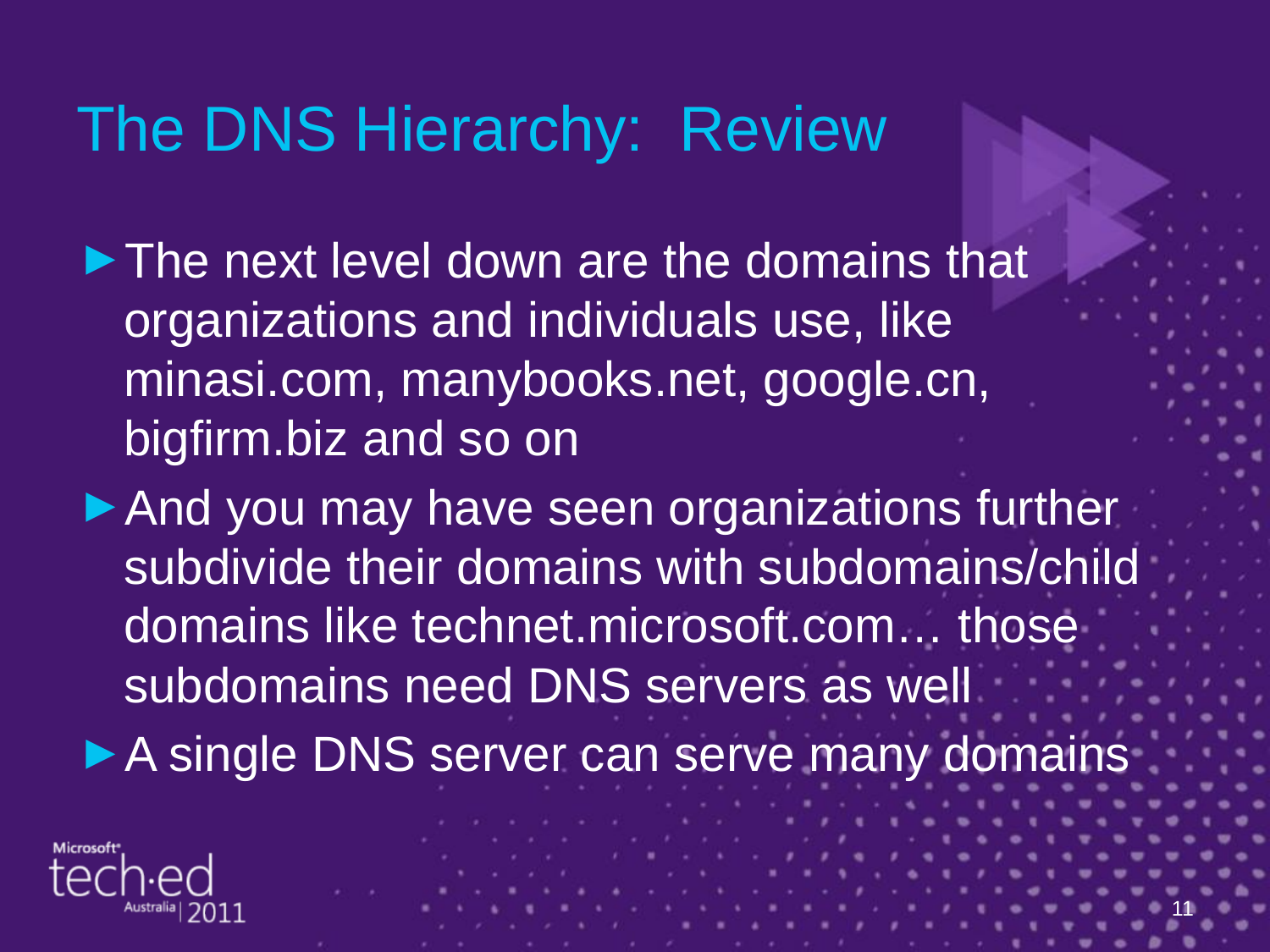

# The DNS Hierarchy:  Review
The next level down are the domains that organizations and individuals use, like minasi.com, manybooks.net, google.cn, bigfirm.biz and so on
And you may have seen organizations further subdivide their domains with subdomains/child domains like technet.microsoft.com… those subdomains need DNS servers as well
A single DNS server can serve many domains
11